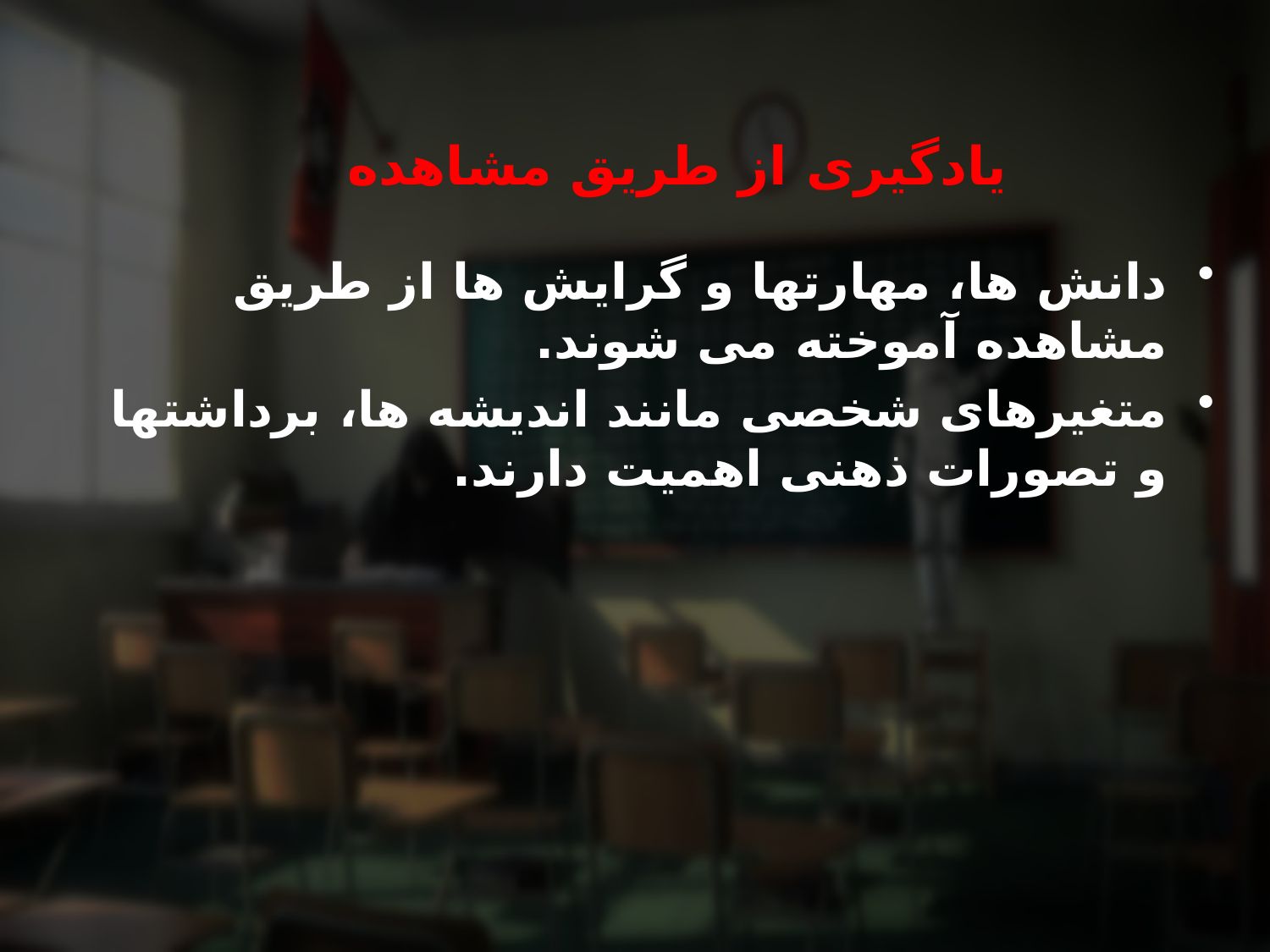

# یادگیری از طریق مشاهده
دانش ها، مهارتها و گرایش ها از طریق مشاهده آموخته می شوند.
متغیرهای شخصی مانند اندیشه ها، برداشتها و تصورات ذهنی اهمیت دارند.